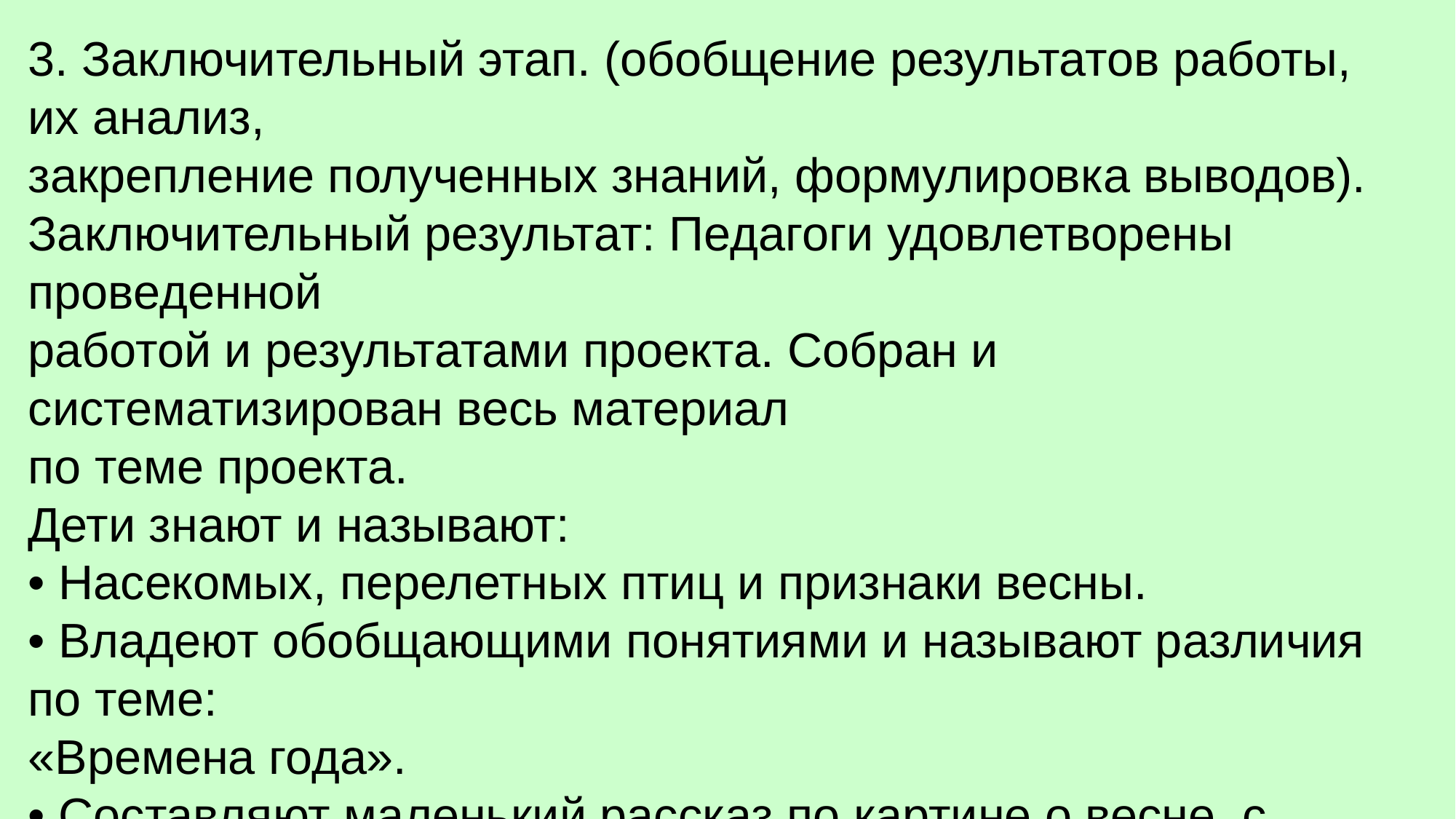

3. Заключительный этап. (обобщение результатов работы, их анализ,
закрепление полученных знаний, формулировка выводов).
Заключительный результат: Педагоги удовлетворены проведенной
работой и результатами проекта. Собран и систематизирован весь материал
по теме проекта.
Дети знают и называют:
• Насекомых, перелетных птиц и признаки весны.
• Владеют обобщающими понятиями и называют различия по теме:
«Времена года».
• Составляют маленький рассказ по картине о весне, с помощью
взрослого.
• Дети стали более раскрепощены и самостоятельны.